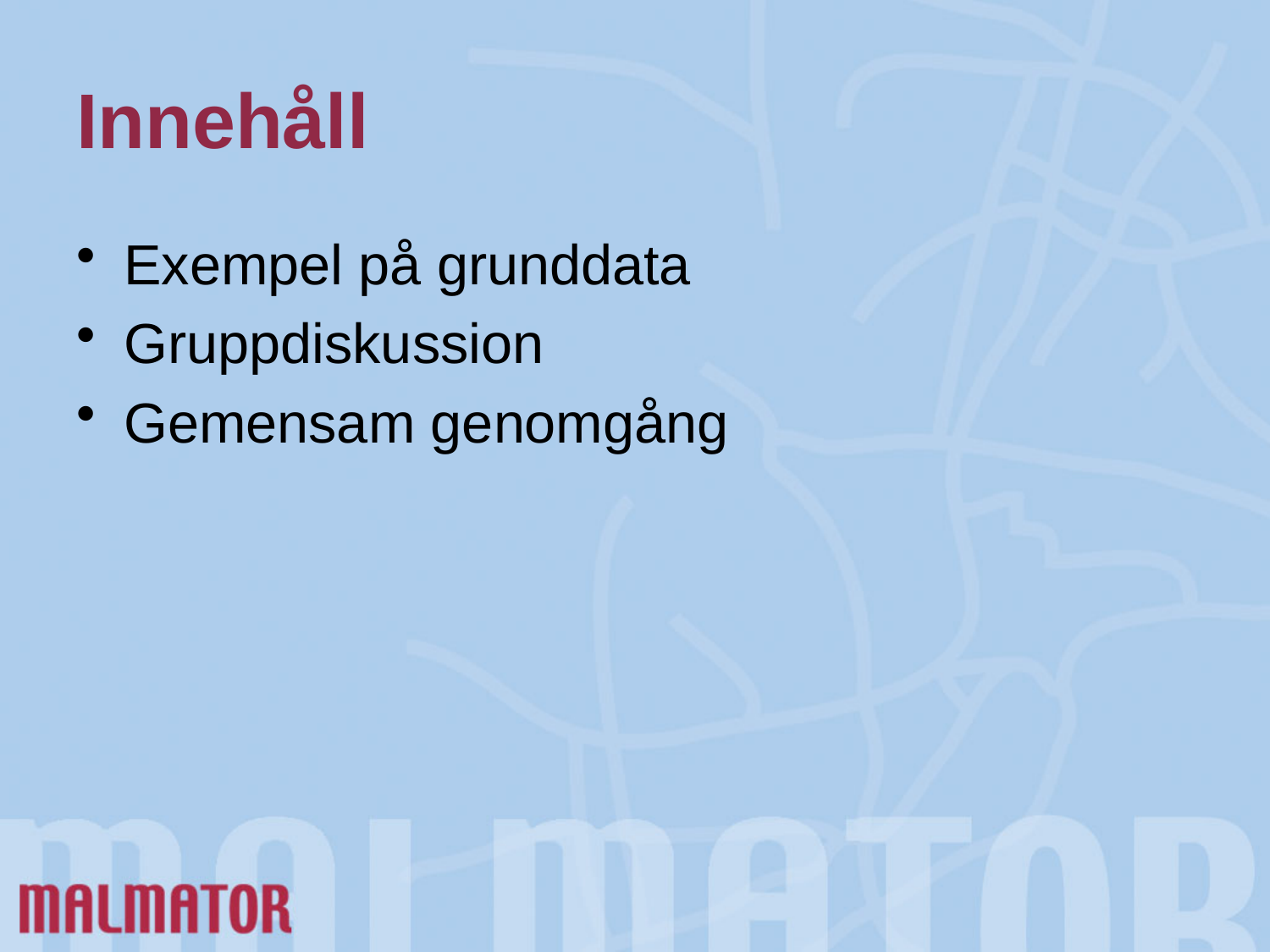

# Innehåll
Exempel på grunddata
Gruppdiskussion
Gemensam genomgång